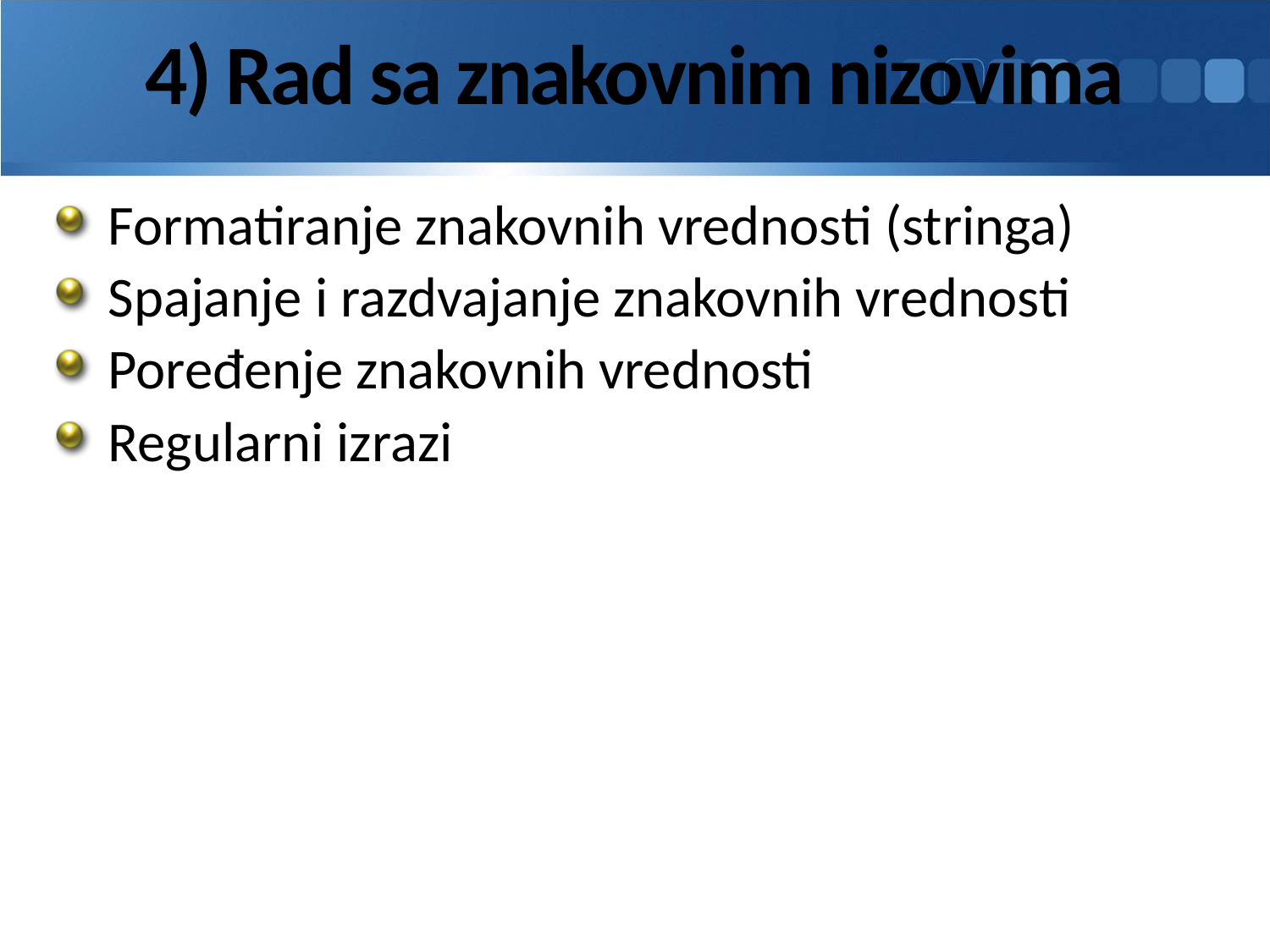

# 4) Rad sa znakovnim nizovima
Formatiranje znakovnih vrednosti (stringa)
Spajanje i razdvajanje znakovnih vrednosti
Poređenje znakovnih vrednosti
Regularni izrazi